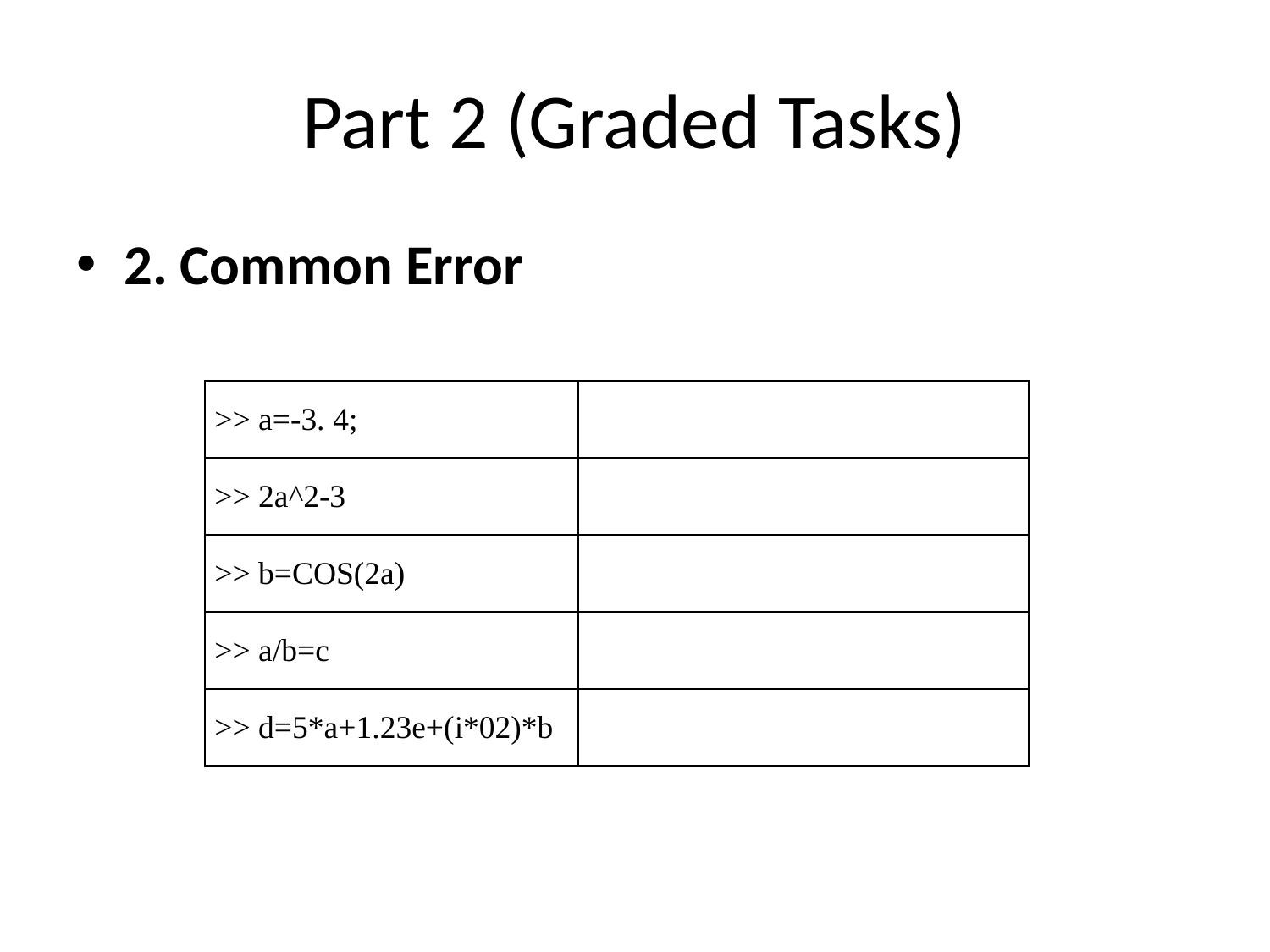

# Part 2 (Graded Tasks)
2. Common Error
| >> a=-3. 4; |  |
| --- | --- |
| >> 2a^2-3 |  |
| >> b=COS(2a) |  |
| >> a/b=c |  |
| >> d=5\*a+1.23e+(i\*02)\*b |  |